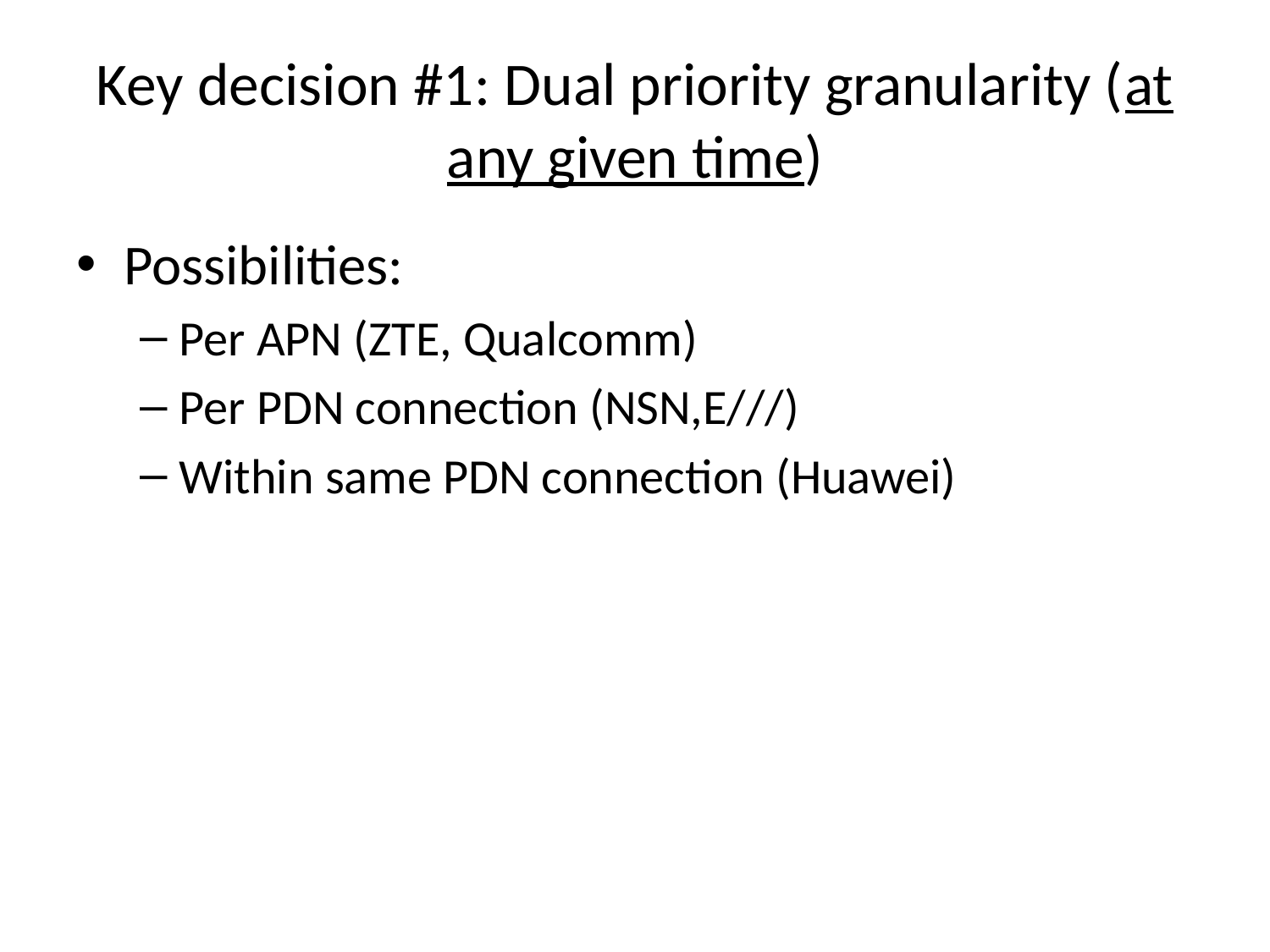

# Key decision #1: Dual priority granularity (at any given time)
Possibilities:
Per APN (ZTE, Qualcomm)
Per PDN connection (NSN,E///)
Within same PDN connection (Huawei)